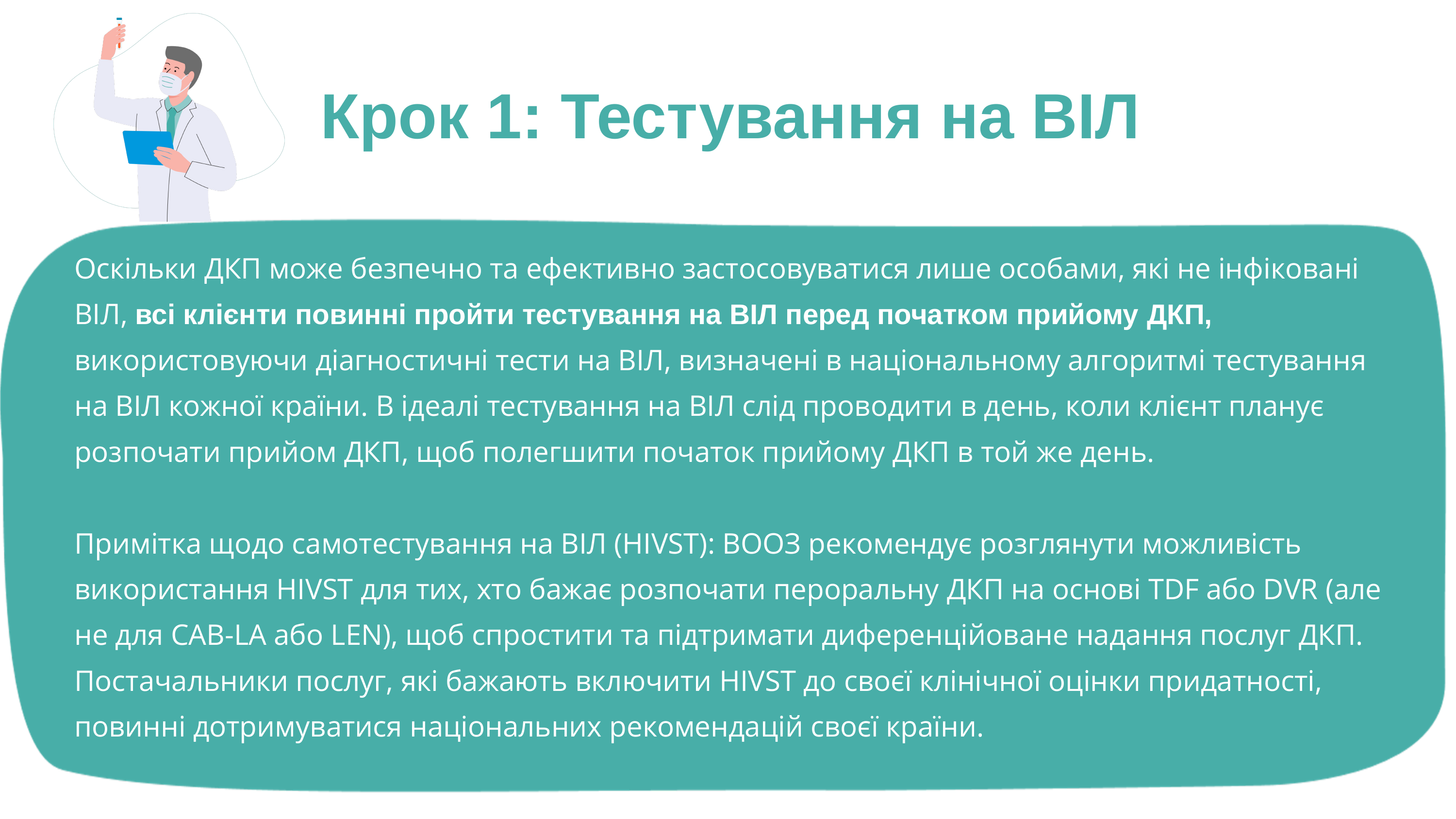

Крок 1: Тестування на ВІЛ

Оскільки ДКП може безпечно та ефективно застосовуватися лише особами, які не інфіковані ВІЛ, всі клієнти повинні пройти тестування на ВІЛ перед початком прийому ДКП, використовуючи діагностичні тести на ВІЛ, визначені в національному алгоритмі тестування на ВІЛ кожної країни. В ідеалі тестування на ВІЛ слід проводити в день, коли клієнт планує розпочати прийом ДКП, щоб полегшити початок прийому ДКП в той же день.

Примітка щодо самотестування на ВІЛ (HIVST): ВООЗ рекомендує розглянути можливість використання HIVST для тих, хто бажає розпочати пероральну ДКП на основі TDF або DVR (але не для CAB-LA або LEN), щоб спростити та підтримати диференційоване надання послуг ДКП. Постачальники послуг, які бажають включити HIVST до своєї клінічної оцінки придатності, повинні дотримуватися національних рекомендацій своєї країни.